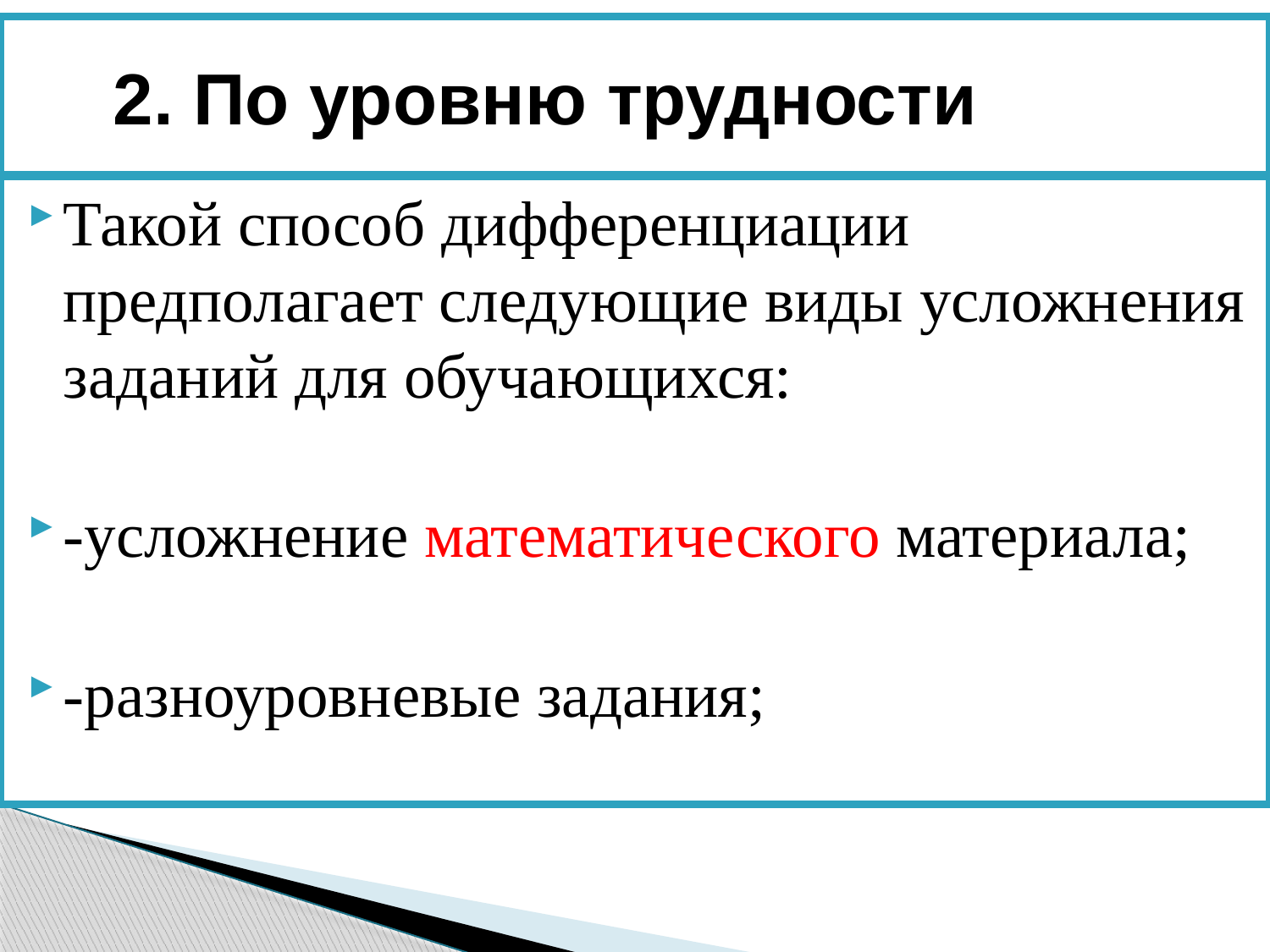

# 2. По уровню трудности
Такой способ дифференциации предполагает следующие виды усложнения заданий для обучающихся:
-усложнение математического материала;
-разноуровневые задания;